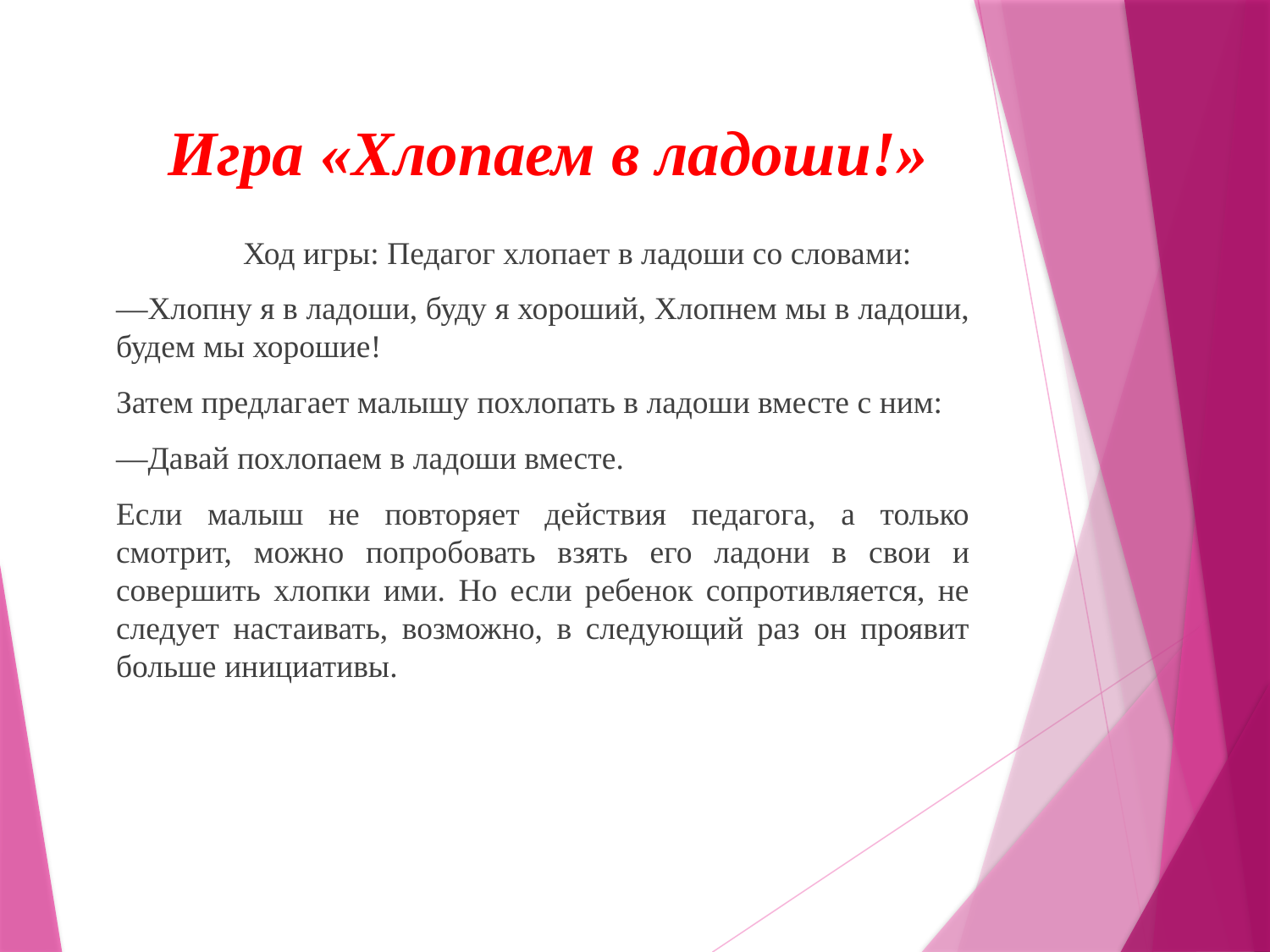

# Игра «Хлопаем в ладоши!»
	Ход игры: Педагог хлопает в ладоши со словами:
—Хлопну я в ладоши, буду я хороший, Хлопнем мы в ладоши, будем мы хорошие!
Затем предлагает малышу похлопать в ладоши вместе с ним:
—Давай похлопаем в ладоши вместе.
Если малыш не повторяет действия педагога, а только смотрит, можно попробовать взять его ладони в свои и совершить хлопки ими. Но если ребенок сопротивляется, не следует настаивать, возможно, в следующий раз он проявит больше инициативы.